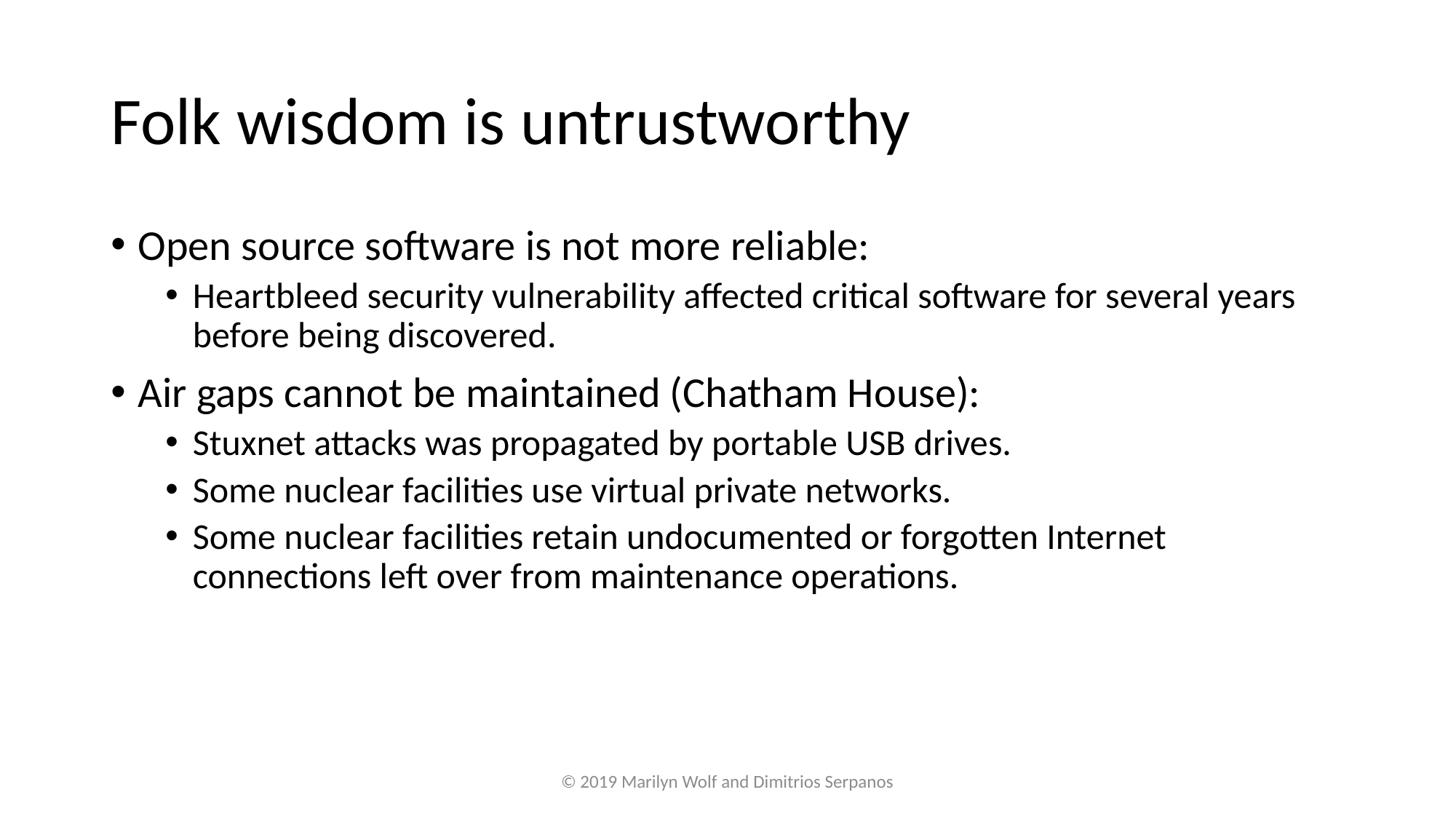

# Folk wisdom is untrustworthy
Open source software is not more reliable:
Heartbleed security vulnerability affected critical software for several years before being discovered.
Air gaps cannot be maintained (Chatham House):
Stuxnet attacks was propagated by portable USB drives.
Some nuclear facilities use virtual private networks.
Some nuclear facilities retain undocumented or forgotten Internet connections left over from maintenance operations.

© 2019 Marilyn Wolf and Dimitrios Serpanos